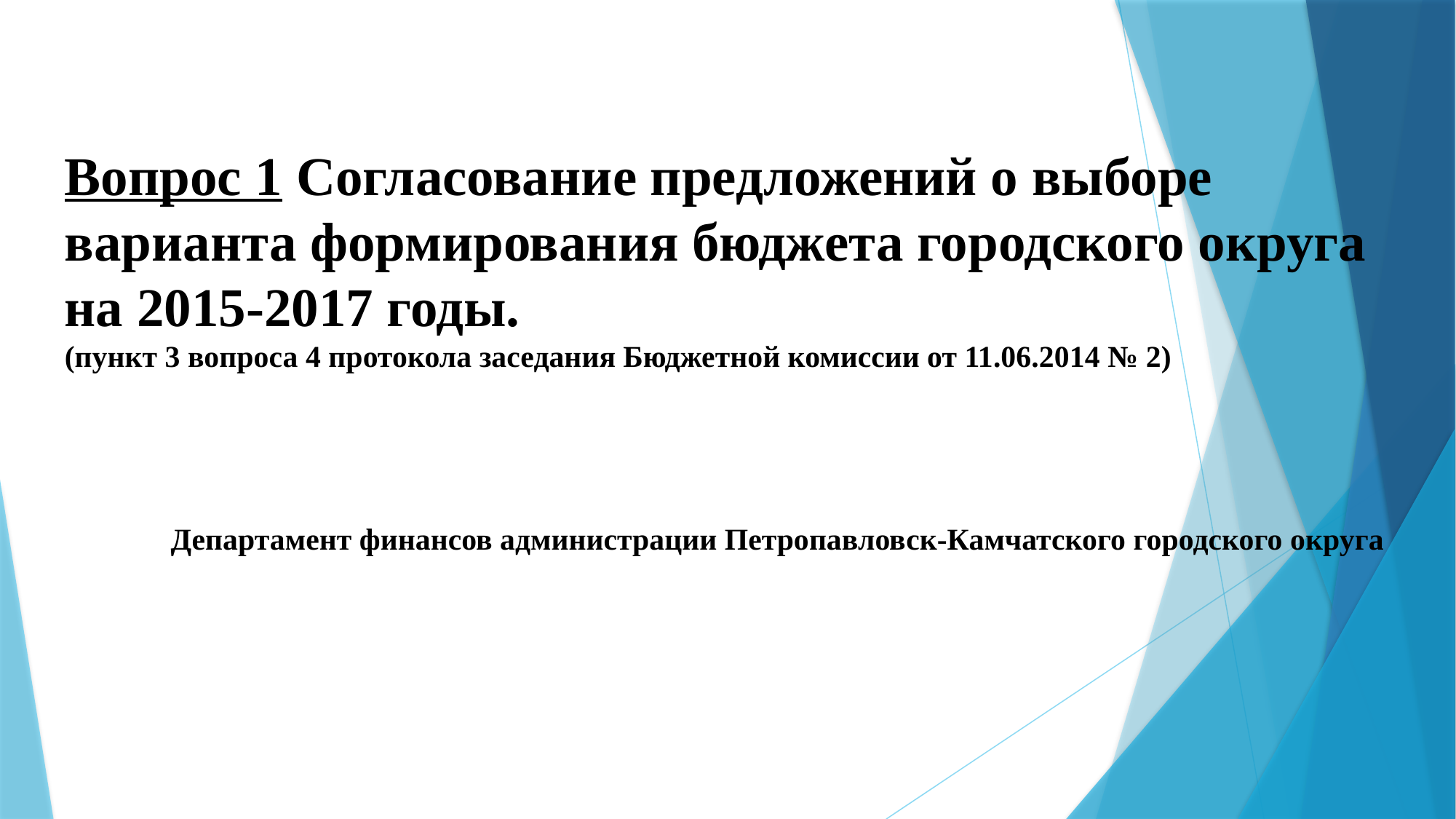

Вопрос 1 Согласование предложений о выборе варианта формирования бюджета городского округа на 2015-2017 годы.
(пункт 3 вопроса 4 протокола заседания Бюджетной комиссии от 11.06.2014 № 2)

Департамент финансов администрации Петропавловск-Камчатского городского округа